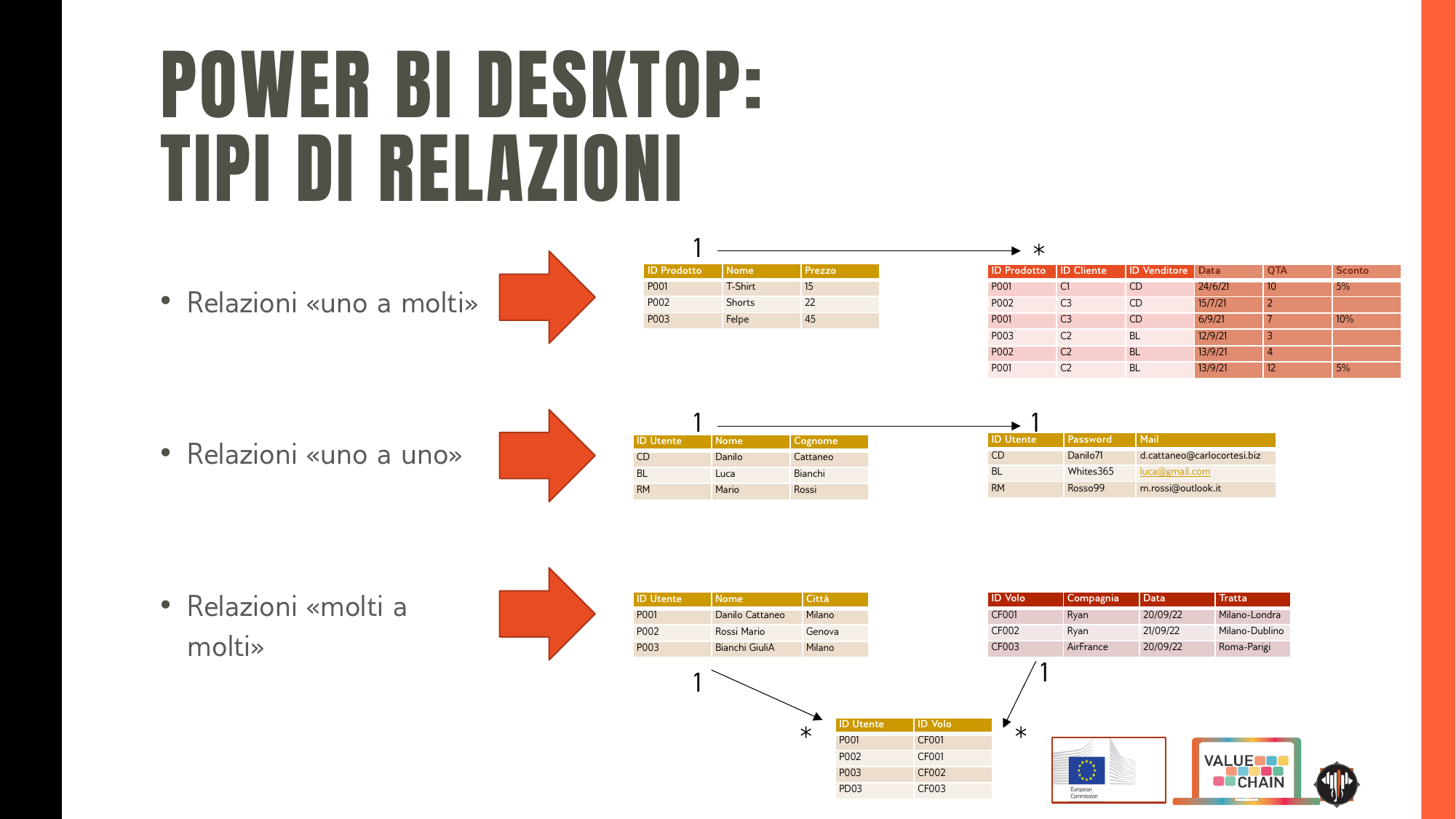

# POWER BI DESKTOP: TIPI DI RELAZIONI
1
*

| ID Prodotto | Nome | Prezzo |
| --- | --- | --- |
| P001 | T-Shirt | 15 |
| P002 | Shorts | 22 |
| P003 | Felpe | 45 |
| ID Prodotto | ID Cliente | ID Venditore | Data | QTA | Sconto |
| --- | --- | --- | --- | --- | --- |
| P001 | C1 | CD | 24/6/21 | 10 | 5% |
| P002 | C3 | CD | 15/7/21 | 2 |  |
| P001 | C3 | CD | 6/9/21 | 7 | 10% |
| P003 | C2 | BL | 12/9/21 | 3 |  |
| P002 | C2 | BL | 13/9/21 | 4 |  |
| P001 | C2 | BL | 13/9/21 | 12 | 5% |
Relazioni «uno a molti»

Relazioni «uno a uno»

Relazioni «molti a molti»
1
1

| ID Utente | Password | Mail |
| --- | --- | --- |
| CD | Danilo71 | d.cattaneo@carlocortesi.biz |
| BL | Whites365 | luca@gmail.com |
| RM | Rosso99 | m.rossi@outlook.it |
| ID Utente | Nome | Cognome |
| --- | --- | --- |
| CD | Danilo | Cattaneo |
| BL | Luca | Bianchi |
| RM | Mario | Rossi |

| ID Volo | Compagnia | Data | Tratta |
| --- | --- | --- | --- |
| CF001 | Ryan | 20/09/22 | Milano-Londra |
| CF002 | Ryan | 21/09/22 | Milano-Dublino |
| CF003 | AirFrance | 20/09/22 | Roma-Parigi |
| ID Utente | Nome | Città |
| --- | --- | --- |
| P001 | Danilo Cattaneo | Milano |
| P002 | Rossi Mario | Genova |
| P003 | Bianchi GiuliA | Milano |
1
*
1
*
| ID Utente | ID Volo |
| --- | --- |
| P001 | CF001 |
| P002 | CF001 |
| P003 | CF002 |
| PD03 | CF003 |